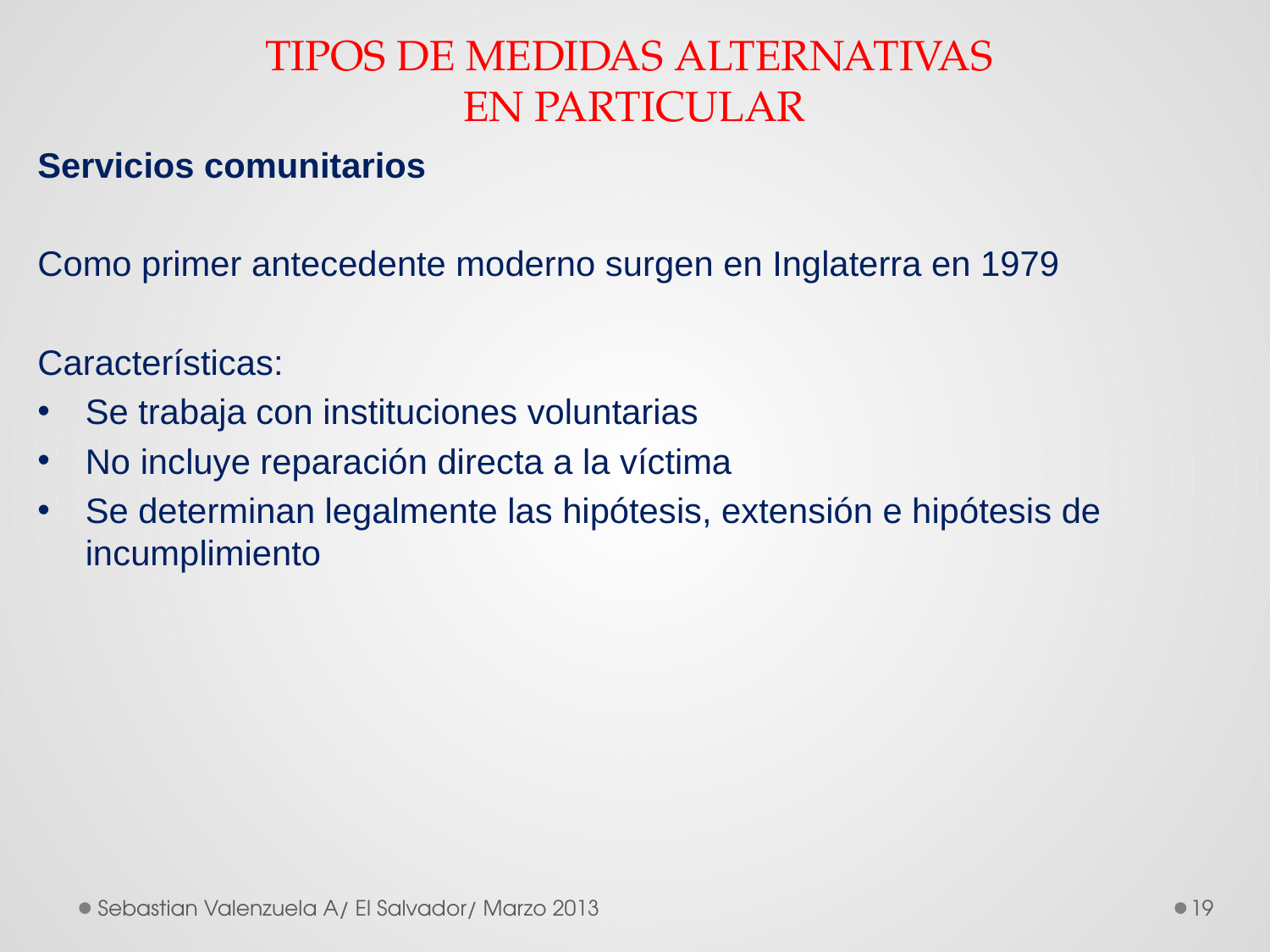

# TIPOS DE MEDIDAS ALTERNATIVAS EN PARTICULAR
Servicios comunitarios

Como primer antecedente moderno surgen en Inglaterra en 1979

Características:
Se trabaja con instituciones voluntarias
No incluye reparación directa a la víctima
Se determinan legalmente las hipótesis, extensión e hipótesis de incumplimiento

Sebastian Valenzuela A/ El Salvador/ Marzo 2013
19